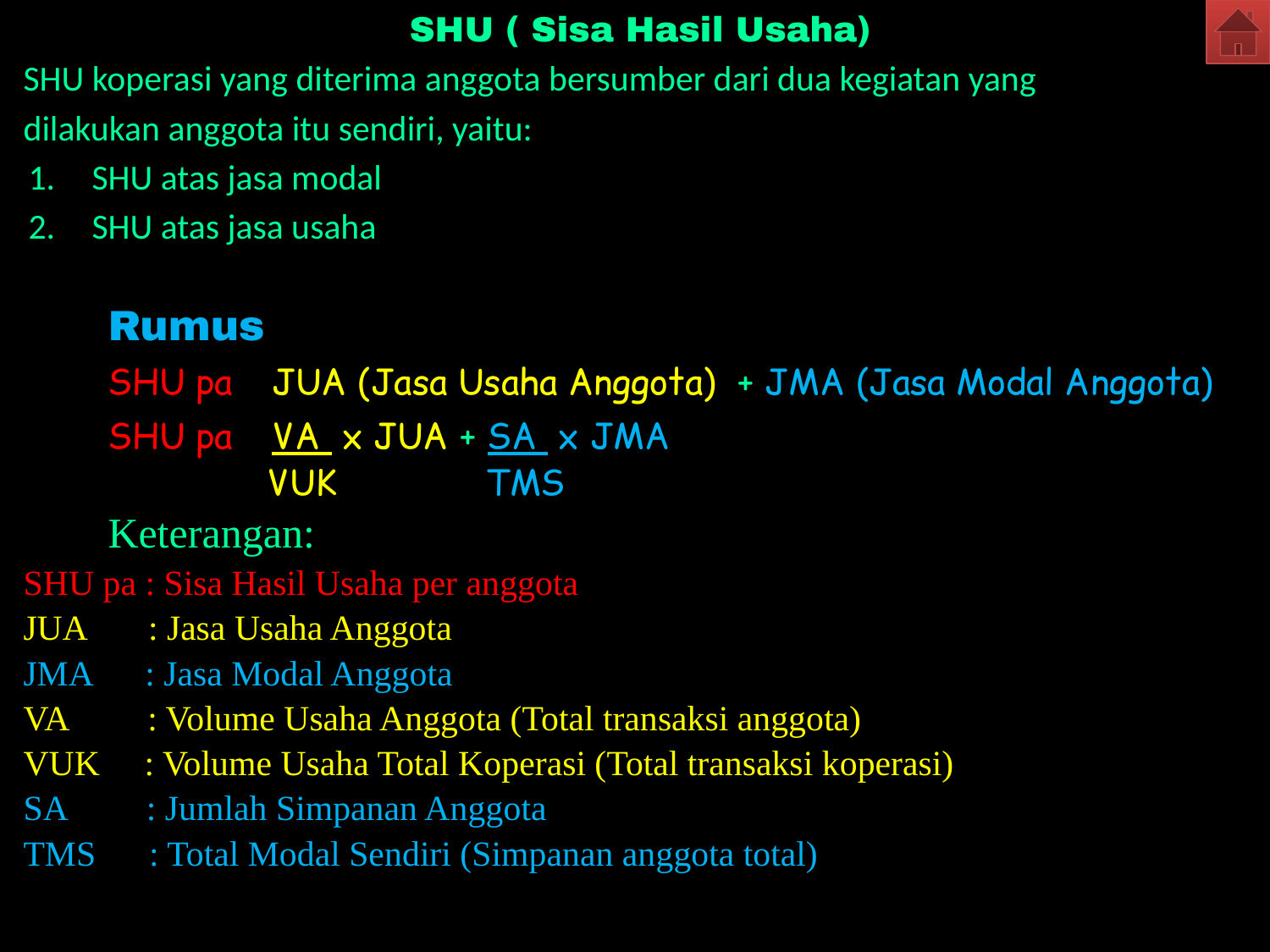

SHU ( Sisa Hasil Usaha)
SHU koperasi yang diterima anggota bersumber dari dua kegiatan yang
dilakukan anggota itu sendiri, yaitu:
SHU atas jasa modal
SHU atas jasa usaha

	Rumus
	SHU pa = JUA (Jasa Usaha Anggota)  + JMA (Jasa Modal Anggota)
	SHU pa = VA  x JUA + SA  x JMA
                       VUK              TMS
	Keterangan:
SHU pa : Sisa Hasil Usaha per anggota
JUA       : Jasa Usaha Anggota
JMA      : Jasa Modal Anggota
VA         : Volume Usaha Anggota (Total transaksi anggota)
VUK     : Volume Usaha Total Koperasi (Total transaksi koperasi)
SA         : Jumlah Simpanan Anggota
TMS      : Total Modal Sendiri (Simpanan anggota total)